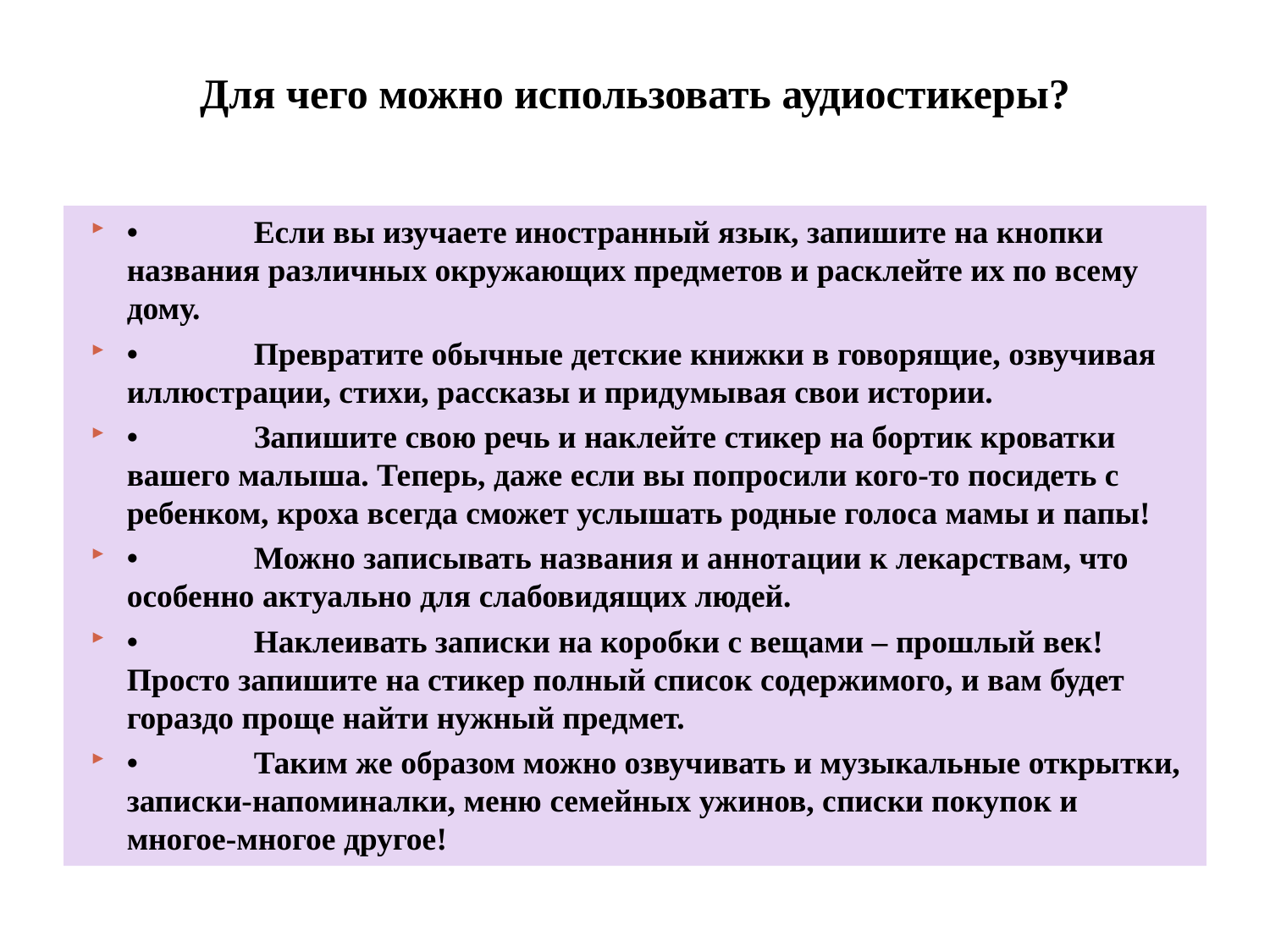

# Для чего можно использовать аудиостикеры?
•	Если вы изучаете иностранный язык, запишите на кнопки названия различных окружающих предметов и расклейте их по всему дому.
•	Превратите обычные детские книжки в говорящие, озвучивая иллюстрации, стихи, рассказы и придумывая свои истории.
•	Запишите свою речь и наклейте стикер на бортик кроватки вашего малыша. Теперь, даже если вы попросили кого-то посидеть с ребенком, кроха всегда сможет услышать родные голоса мамы и папы!
•	Можно записывать названия и аннотации к лекарствам, что особенно актуально для слабовидящих людей.
•	Наклеивать записки на коробки с вещами – прошлый век! Просто запишите на стикер полный список содержимого, и вам будет гораздо проще найти нужный предмет.
•	Таким же образом можно озвучивать и музыкальные открытки, записки-напоминалки, меню семейных ужинов, списки покупок и многое-многое другое!

11